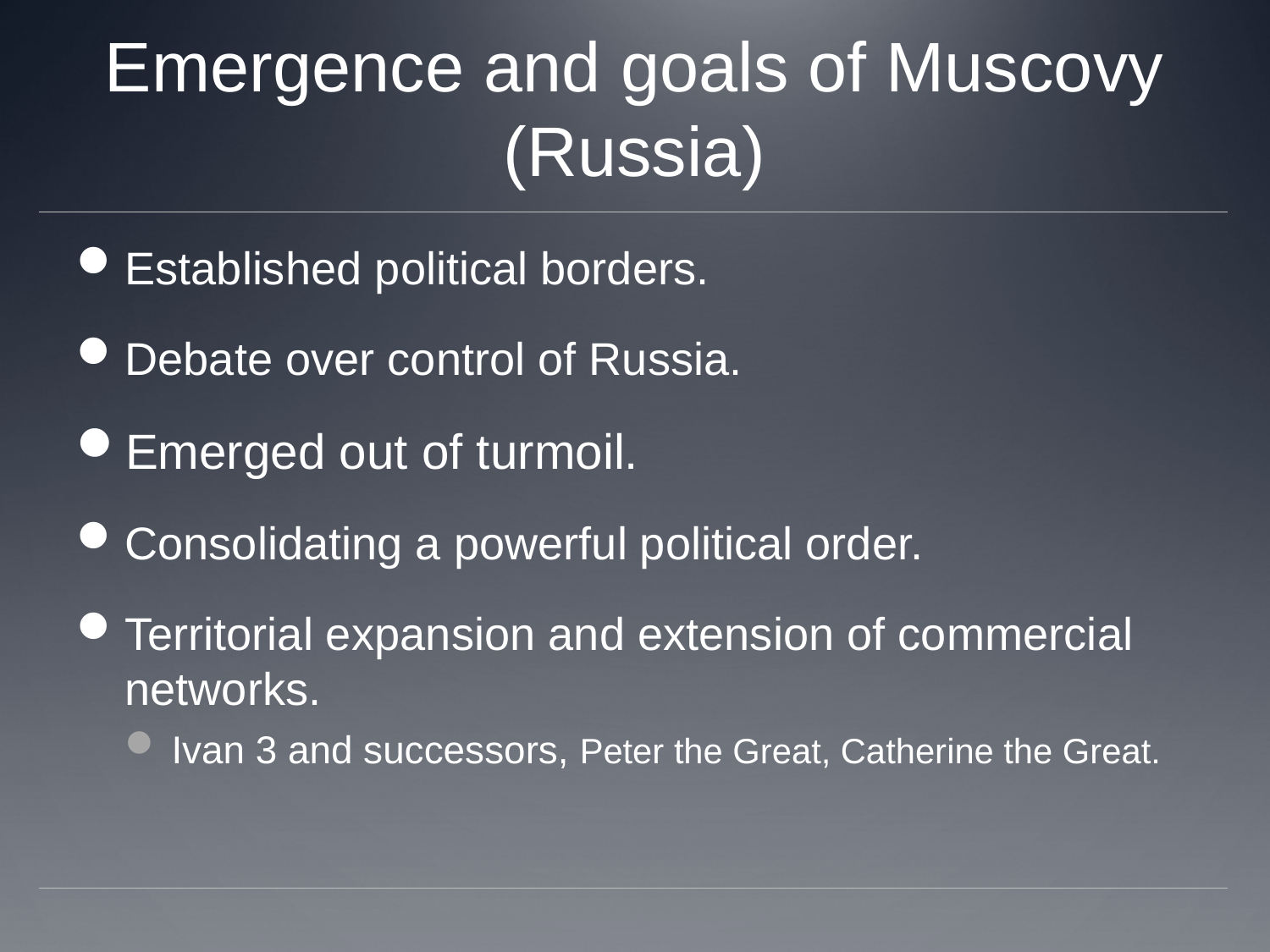

# Emergence and goals of Muscovy (Russia)
Established political borders.
Debate over control of Russia.
Emerged out of turmoil.
Consolidating a powerful political order.
Territorial expansion and extension of commercial networks.
Ivan 3 and successors, Peter the Great, Catherine the Great.